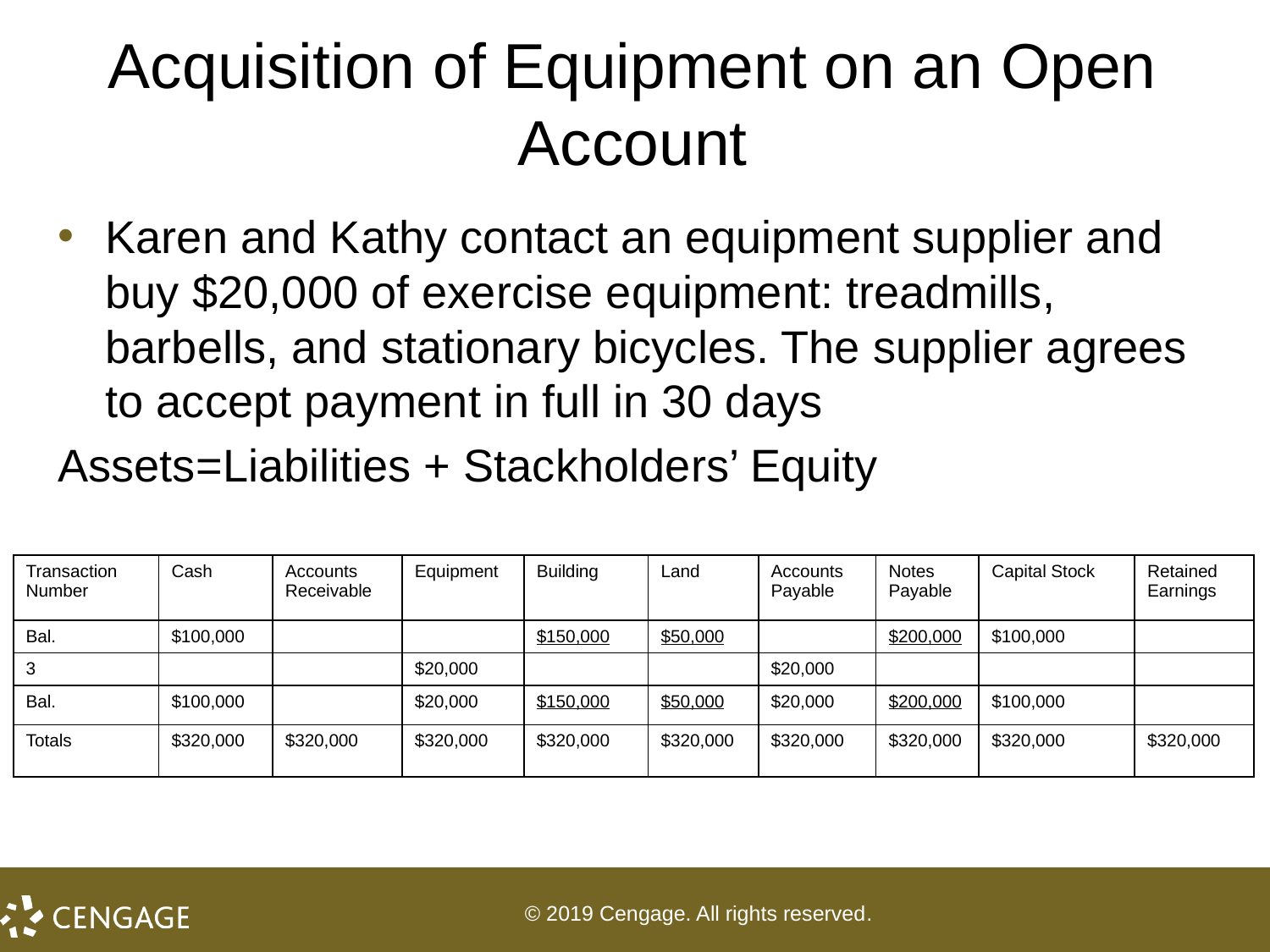

# Acquisition of Equipment on an Open Account
Karen and Kathy contact an equipment supplier and buy $20,000 of exercise equipment: treadmills, barbells, and stationary bicycles. The supplier agrees to accept payment in full in 30 days
Assets=Liabilities + Stackholders’ Equity
| Transaction Number | Cash | Accounts Receivable | Equipment | Building | Land | Accounts Payable | Notes Payable | Capital Stock | Retained Earnings |
| --- | --- | --- | --- | --- | --- | --- | --- | --- | --- |
| Bal. | $100,000 |  |  | $150,000 | $50,000 |  | $200,000 | $100,000 |  |
| 3 |  |  | $20,000 |  |  | $20,000 |  |  |  |
| Bal. | $100,000 |  | $20,000 | $150,000 | $50,000 | $20,000 | $200,000 | $100,000 |  |
| Totals | $320,000 | $320,000 | $320,000 | $320,000 | $320,000 | $320,000 | $320,000 | $320,000 | $320,000 |